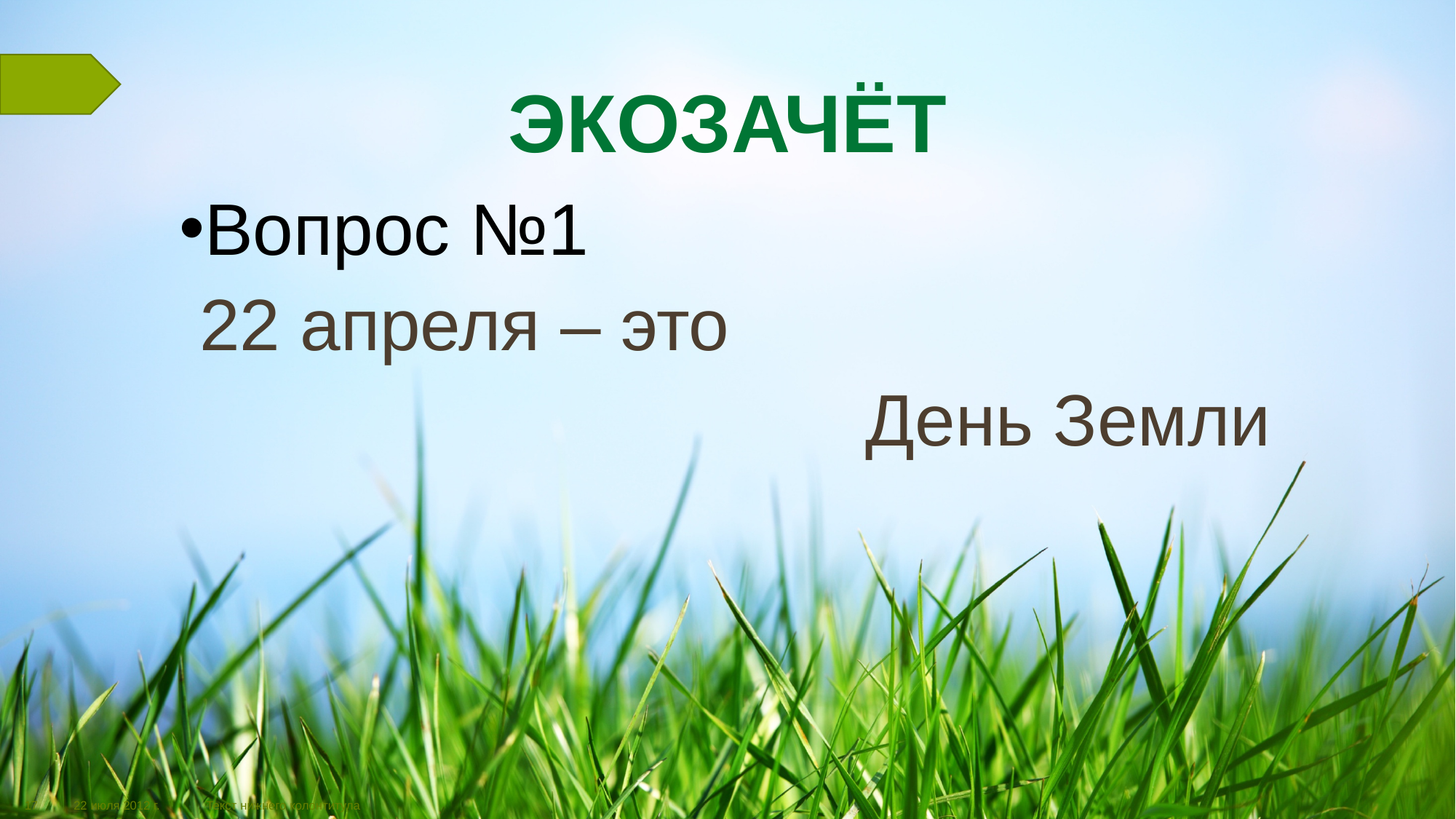

# ЭКОЗАЧЁТ
Вопрос №1
 22 апреля – это
                                  День Земли
17
22 июля 2012 г.
Текст нижнего колонтитула